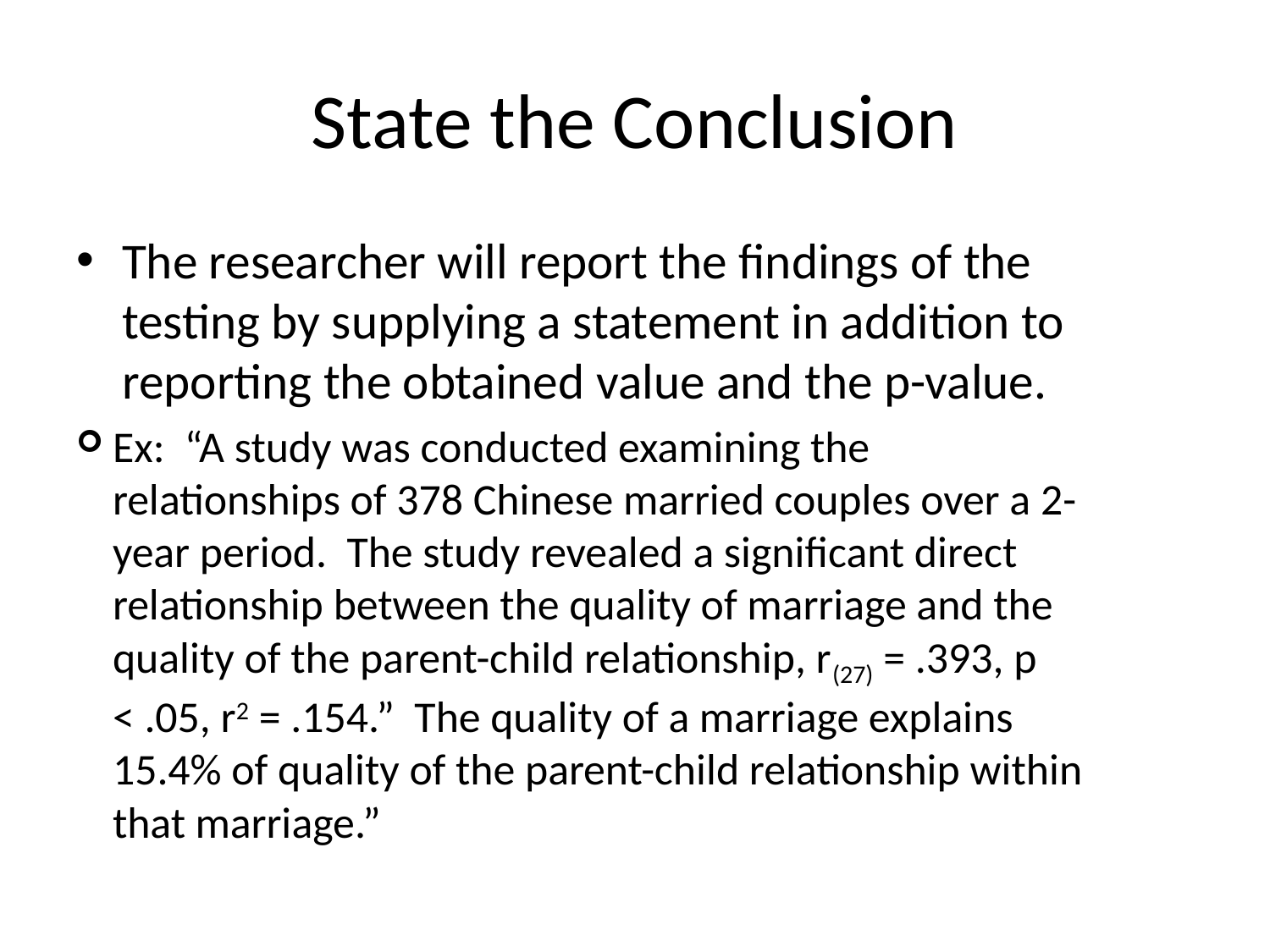

# State the Conclusion
The researcher will report the findings of the testing by supplying a statement in addition to reporting the obtained value and the p-value.
Ex:  “A study was conducted examining the relationships of 378 Chinese married couples over a 2-year period.  The study revealed a significant direct relationship between the quality of marriage and the quality of the parent-child relationship, r(27) = .393, p < .05, r2 = .154.”  The quality of a marriage explains 15.4% of quality of the parent-child relationship within that marriage.”